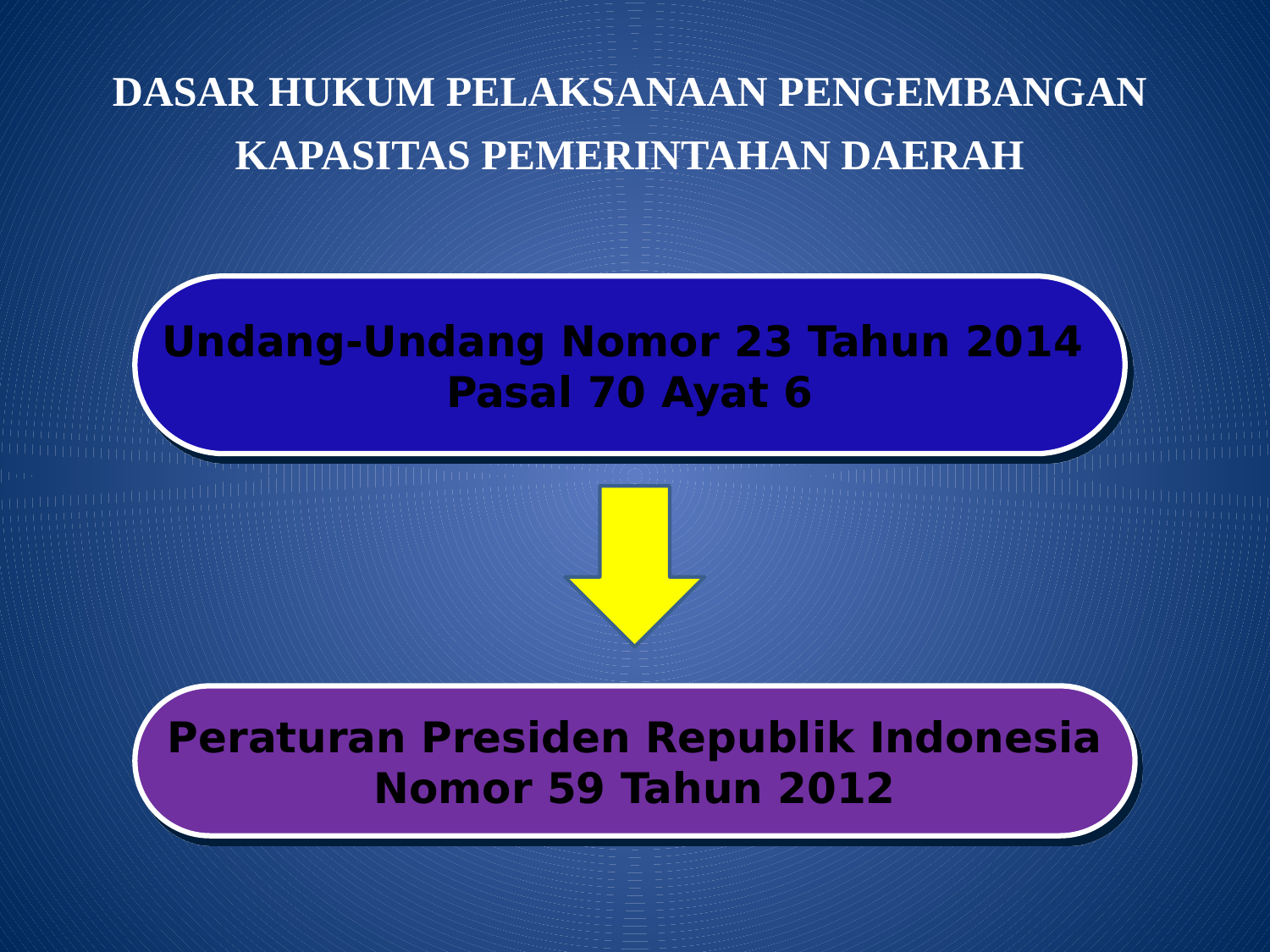

DASAR HUKUM PELAKSANAAN PENGEMBANGAN  KAPASITAS PEMERINTAHAN DAERAH
Undang-Undang Nomor 23 Tahun 2014
Pasal 70 Ayat 6

Peraturan Presiden Republik Indonesia
Nomor 59 Tahun 2012